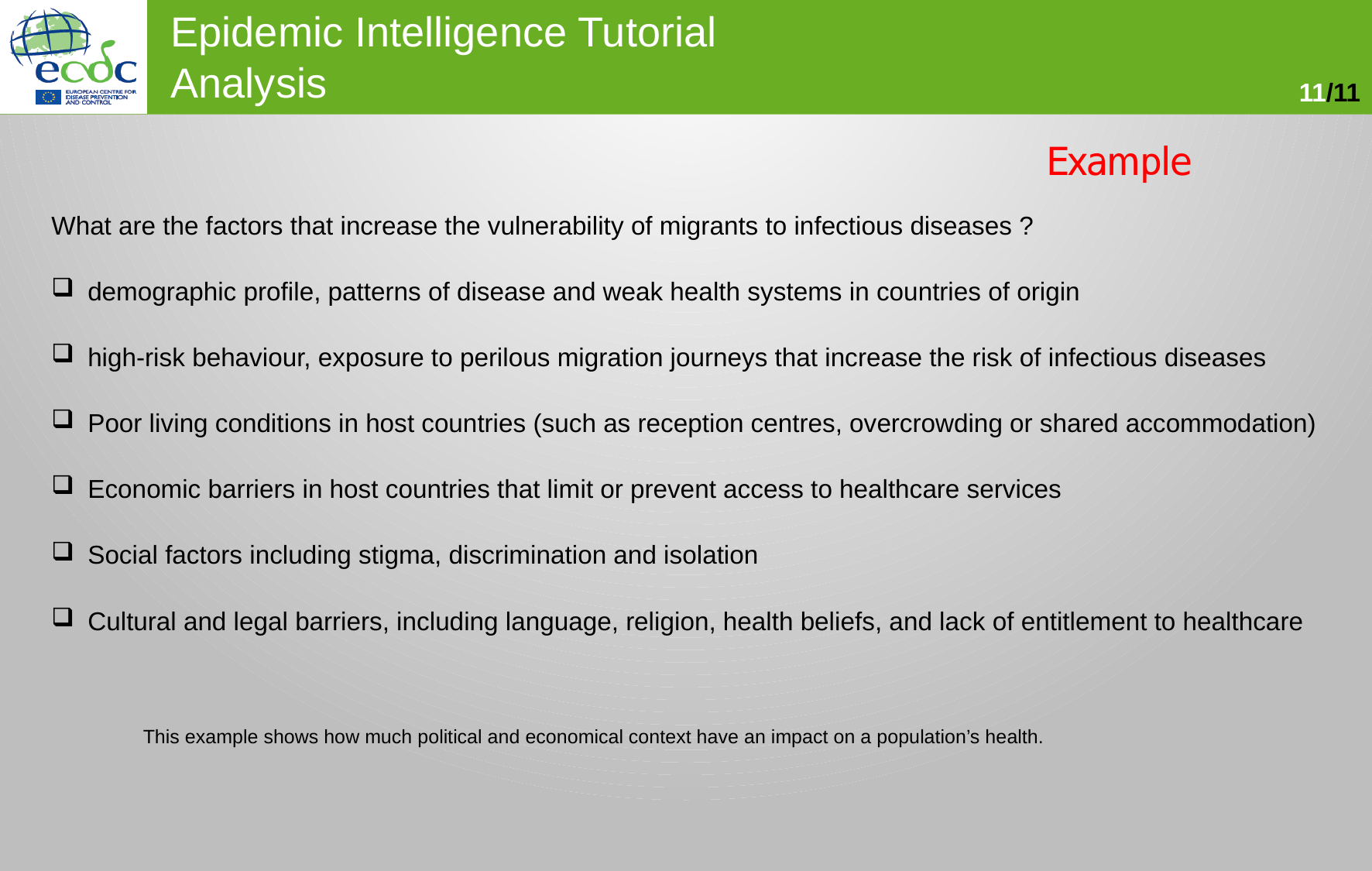

Example
What are the factors that increase the vulnerability of migrants to infectious diseases ?

demographic profile, patterns of disease and weak health systems in countries of origin

high-risk behaviour, exposure to perilous migration journeys that increase the risk of infectious diseases

Poor living conditions in host countries (such as reception centres, overcrowding or shared accommodation)

Economic barriers in host countries that limit or prevent access to healthcare services

Social factors including stigma, discrimination and isolation

Cultural and legal barriers, including language, religion, health beliefs, and lack of entitlement to healthcare
This example shows how much political and economical context have an impact on a population’s health.